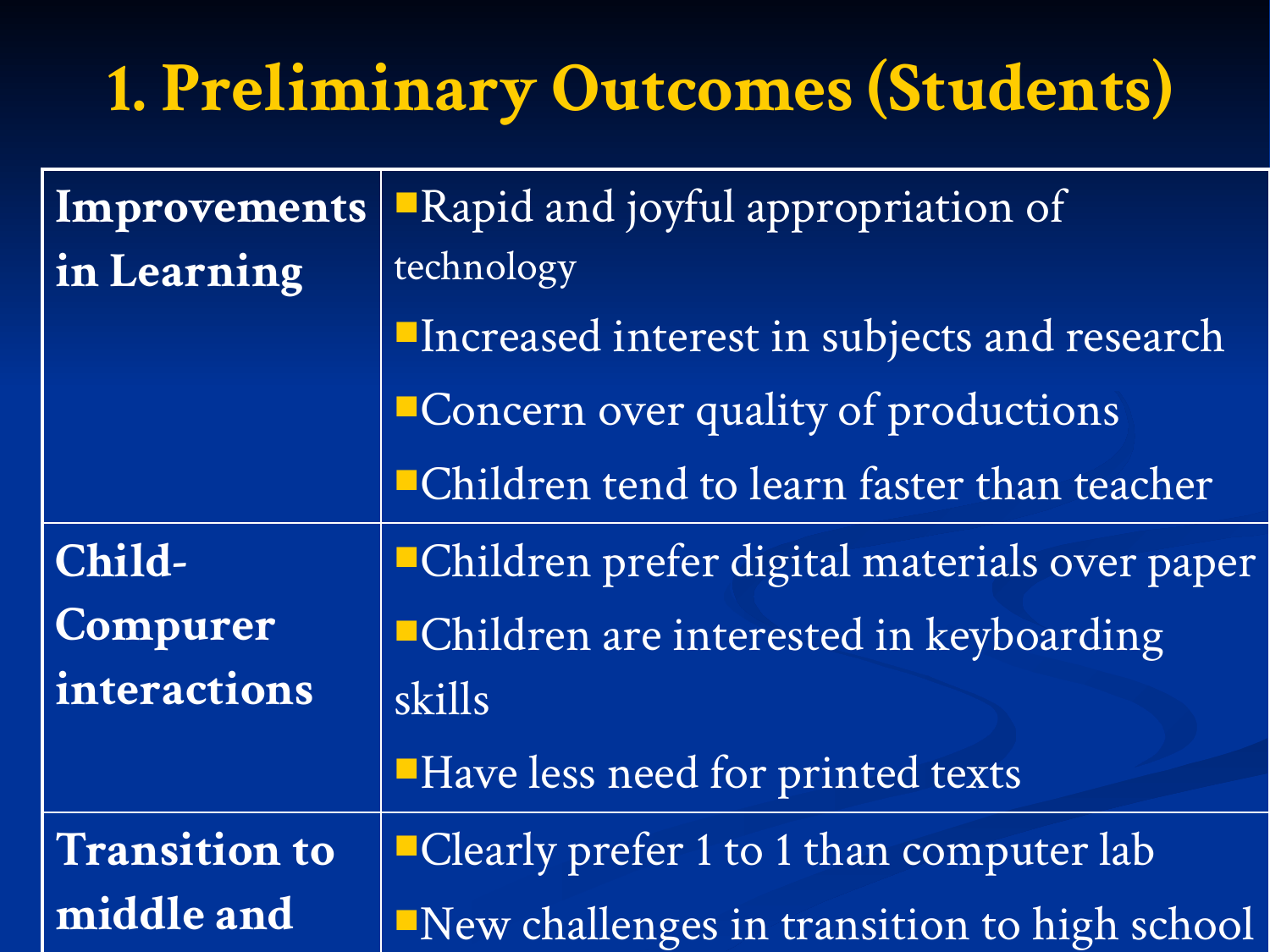

# 1. Preliminary Outcomes (Students)
| Improvements in Learning | Rapid and joyful appropriation of technology Increased interest in subjects and research Concern over quality of productions Children tend to learn faster than teacher |
| --- | --- |
| Child-Compurer interactions | Children prefer digital materials over paper Children are interested in keyboarding skills Have less need for printed texts |
| Transition to middle and high school | Clearly prefer 1 to 1 than computer lab New challenges in transition to high school Students tend to keep linked to school |